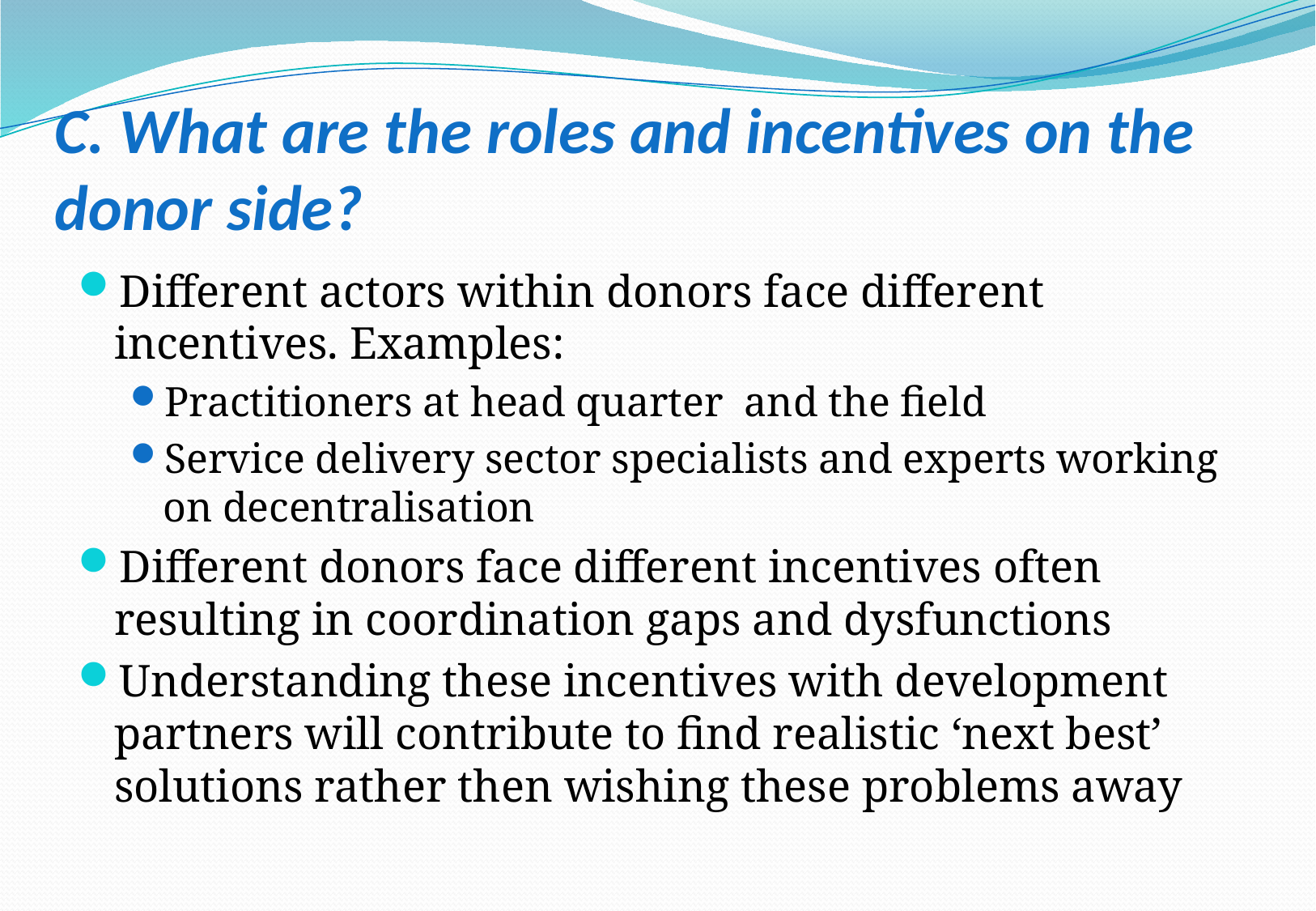

# C. What are the roles and incentives on the donor side?
Different actors within donors face different incentives. Examples:
Practitioners at head quarter  and the field
Service delivery sector specialists and experts working on decentralisation
Different donors face different incentives often resulting in coordination gaps and dysfunctions
Understanding these incentives with development partners will contribute to find realistic ‘next best’ solutions rather then wishing these problems away